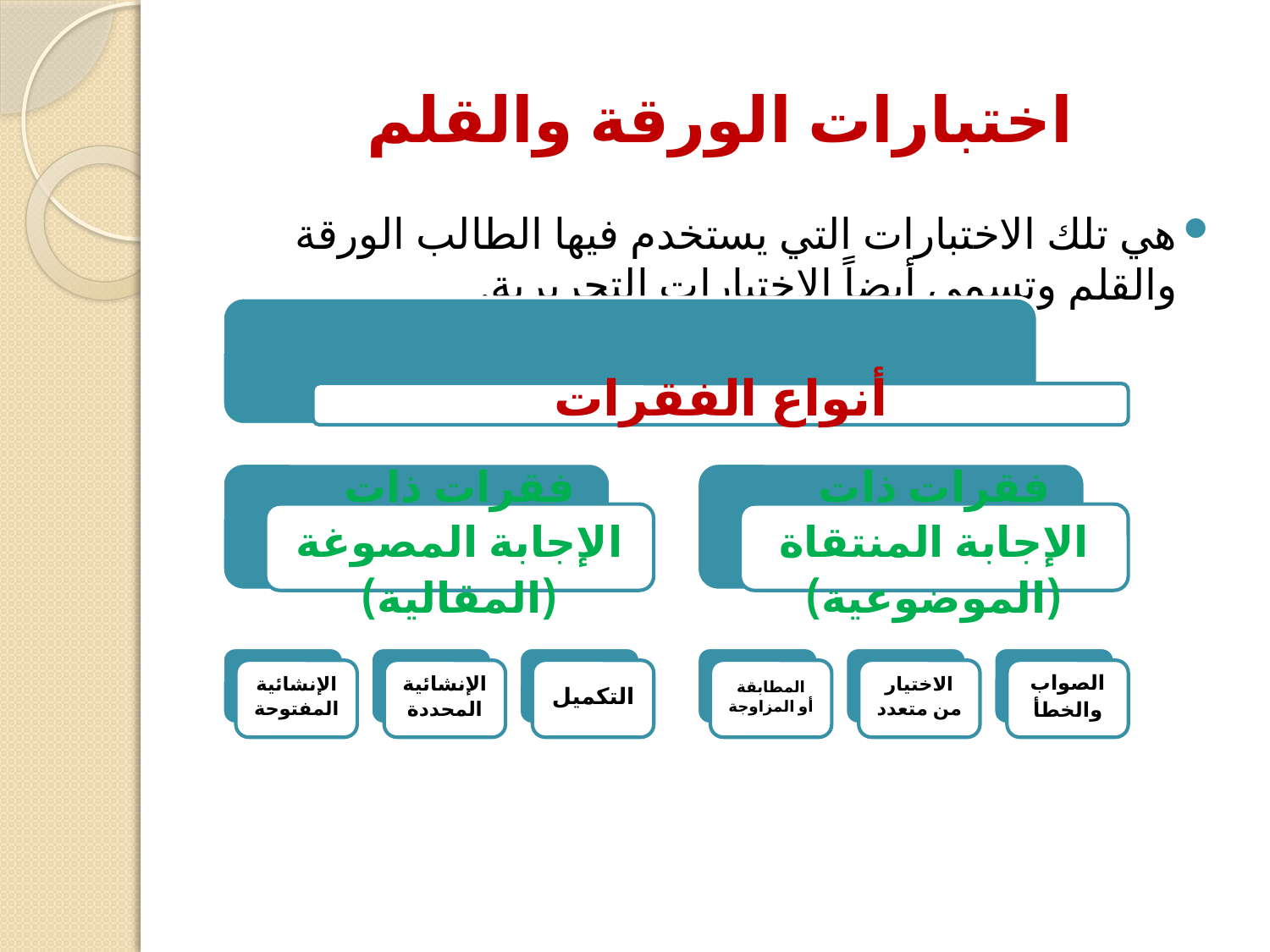

# اختبارات الورقة والقلم
هي تلك الاختبارات التي يستخدم فيها الطالب الورقة والقلم وتسمى أيضاً الاختبارات التحريرية.

أنواع الفقرات
التكميل
الصواب والخطأ
المطابقة أو المزاوجة